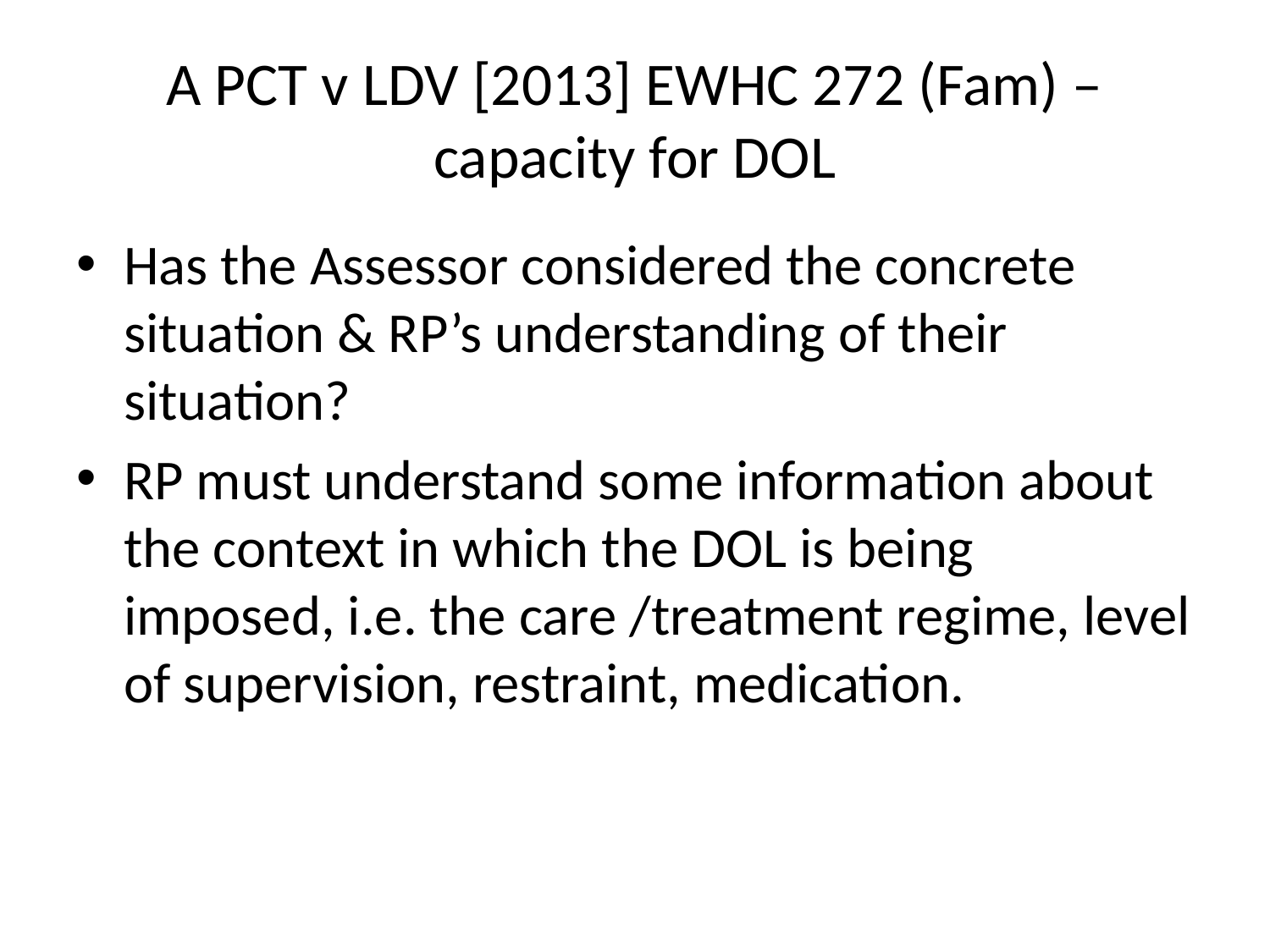

# A PCT v LDV [2013] EWHC 272 (Fam) –capacity for DOL
Has the Assessor considered the concrete situation & RP’s understanding of their situation?
RP must understand some information about the context in which the DOL is being imposed, i.e. the care /treatment regime, level of supervision, restraint, medication.